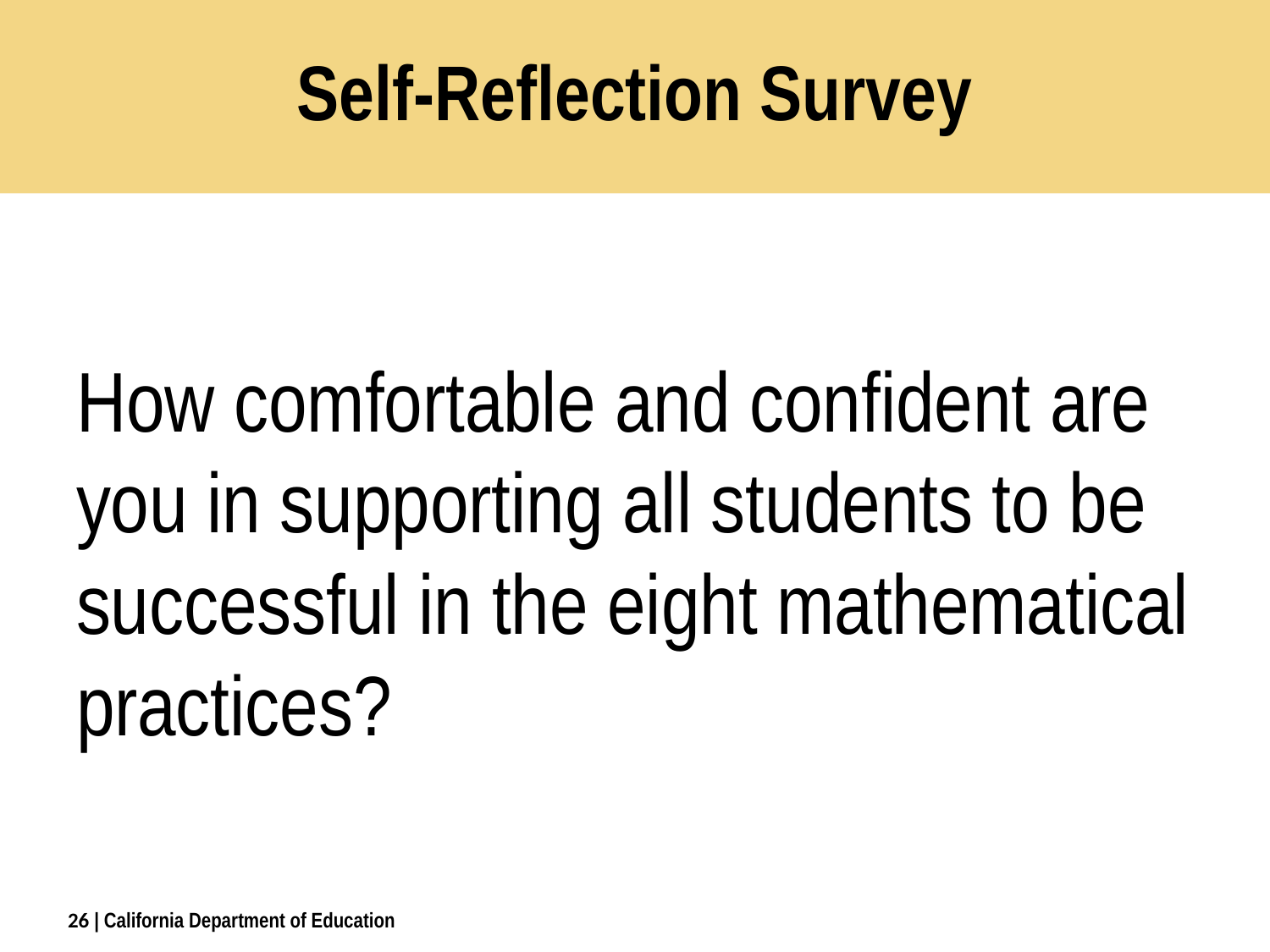

# Self-Reflection Survey

How comfortable and confident are you in supporting all students to be successful in the eight mathematical practices?
26
| California Department of Education